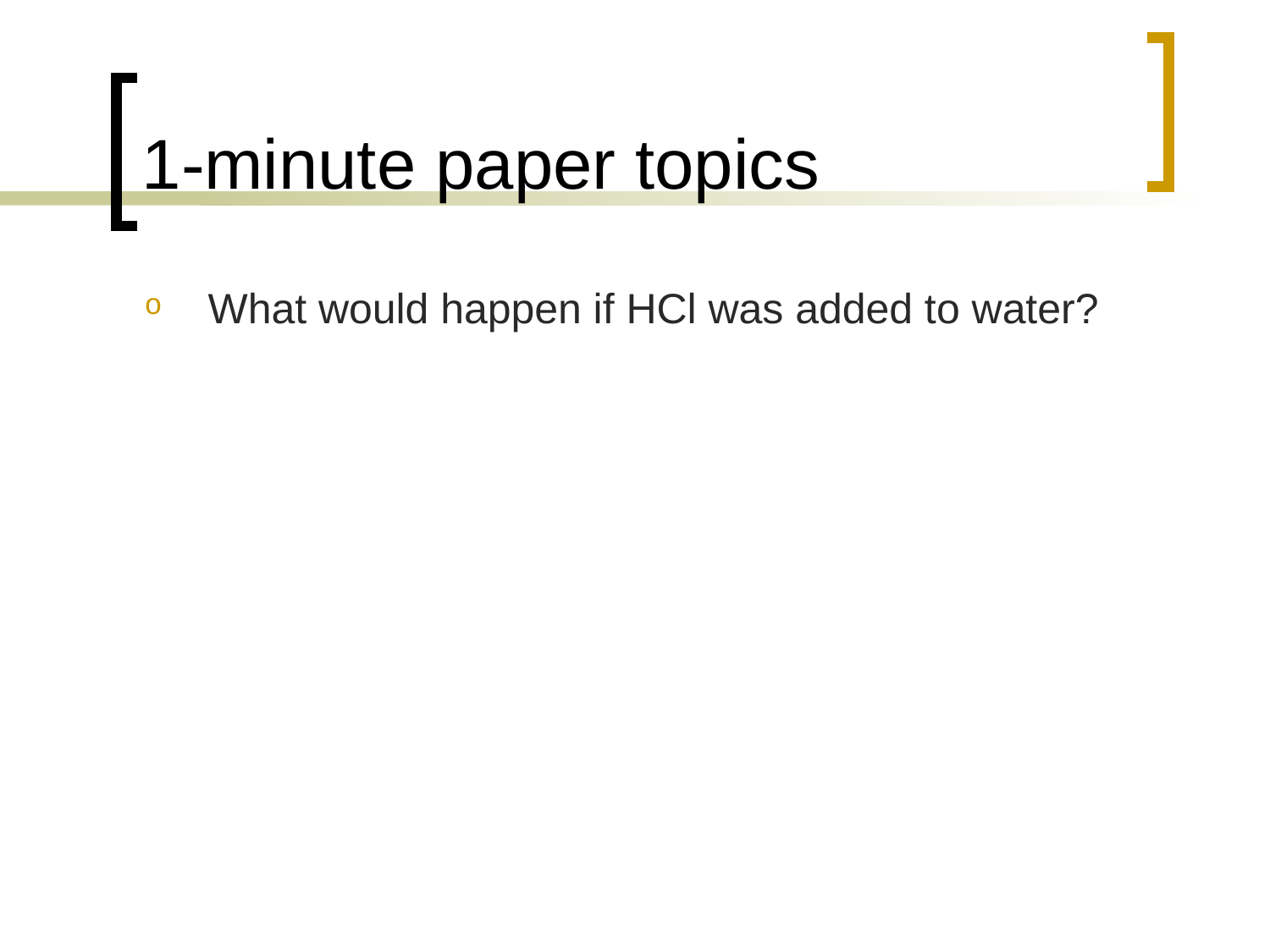

# 1-minute paper topics
What would happen if HCl was added to water?